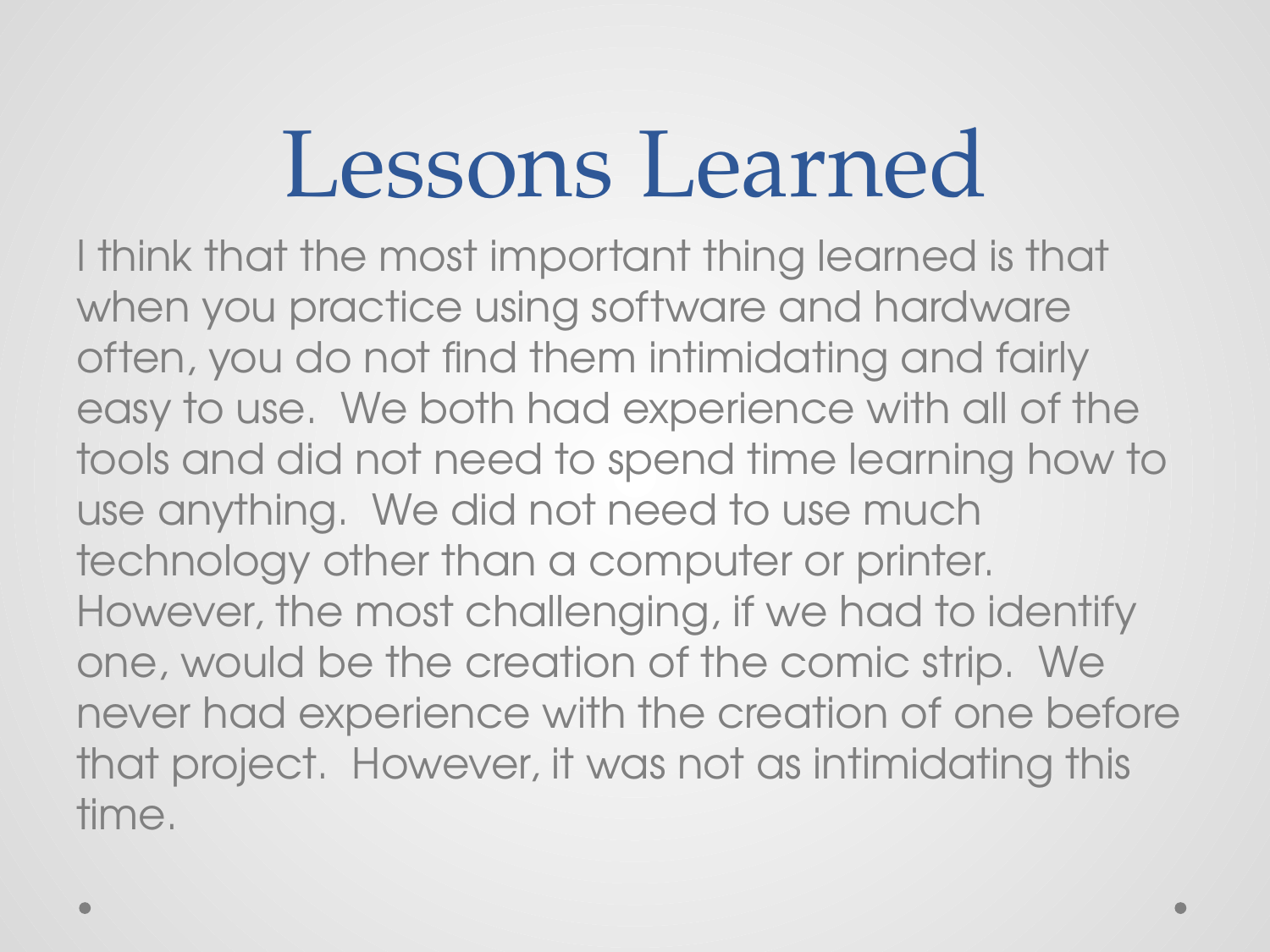

# Lessons Learned
I think that the most important thing learned is that when you practice using software and hardware often, you do not find them intimidating and fairly easy to use.  We both had experience with all of the tools and did not need to spend time learning how to use anything.  We did not need to use much technology other than a computer or printer.  However, the most challenging, if we had to identify one, would be the creation of the comic strip.  We never had experience with the creation of one before that project.  However, it was not as intimidating this time.